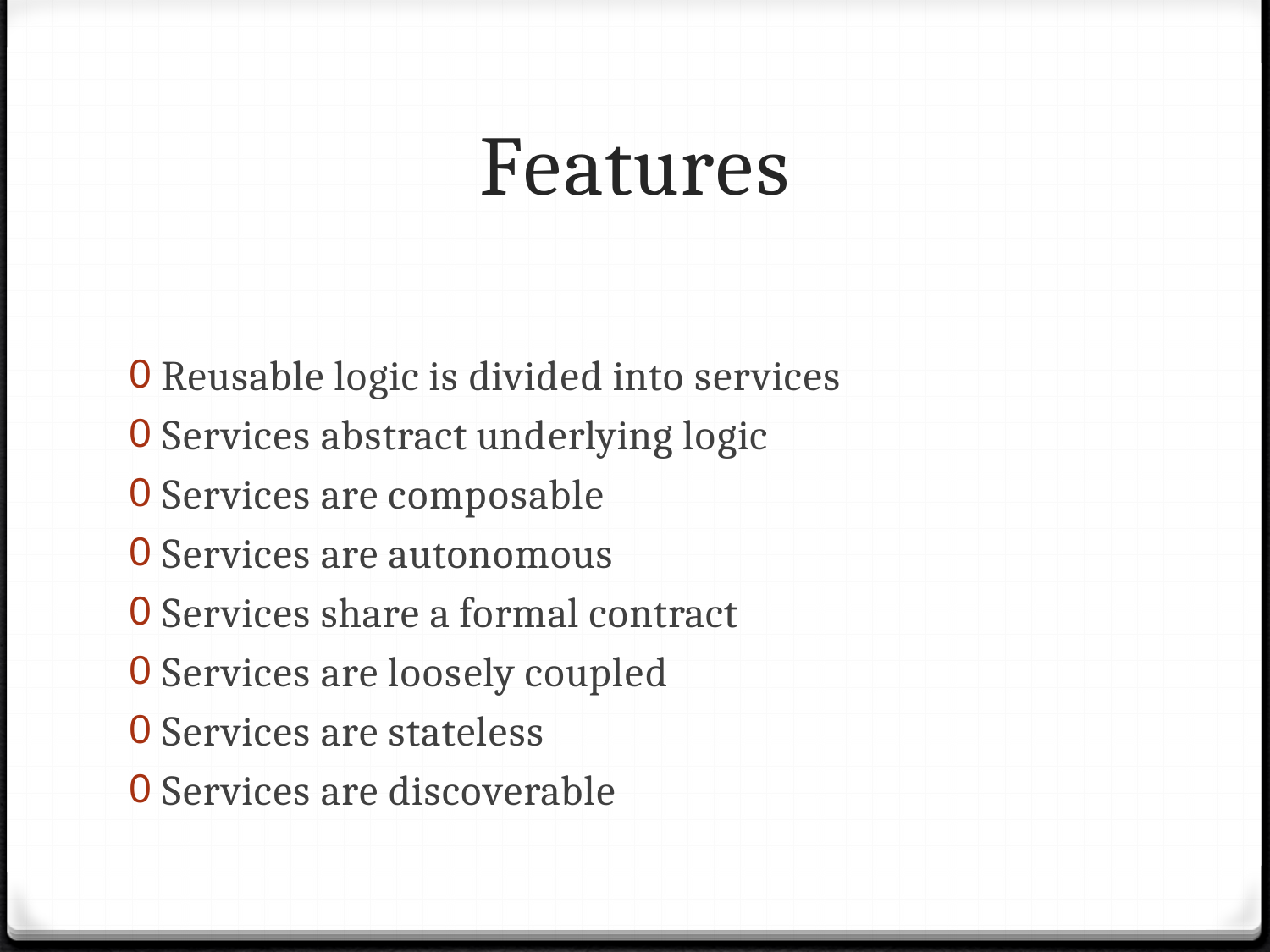

# Features

Reusable logic is divided into services
Services abstract underlying logic
Services are composable
Services are autonomous
Services share a formal contract
Services are loosely coupled
Services are stateless
Services are discoverable